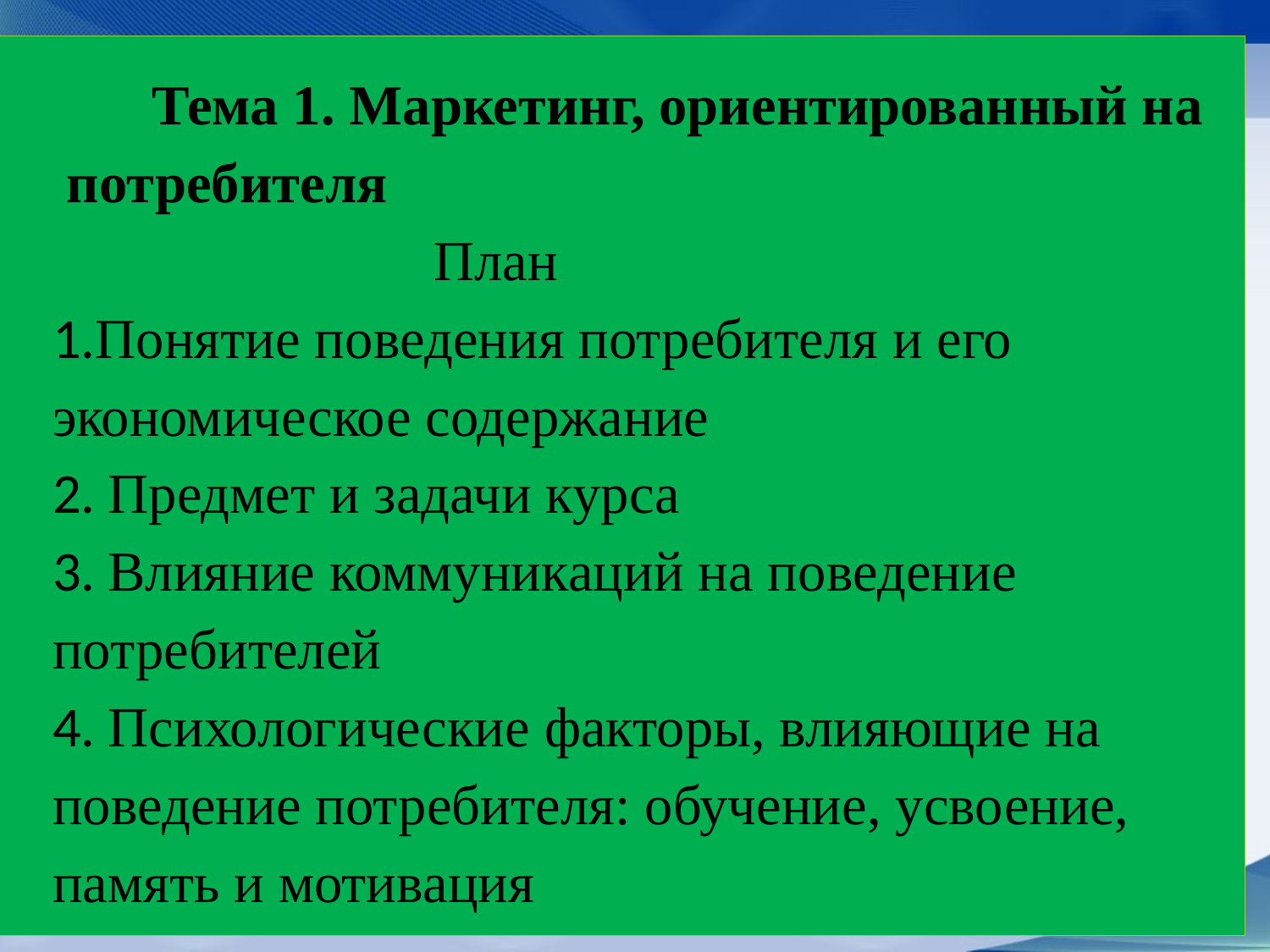

# Тема 1. Маркетинг, ориентированный на   потребителя План 1.Понятие поведения потребителя и его экономическое содержание 2. Предмет и задачи курса 3. Влияние коммуникаций на поведение   потребителей 4. Психологические факторы, влияющие на поведение потребителя: обучение, усвоение, память и мотивация